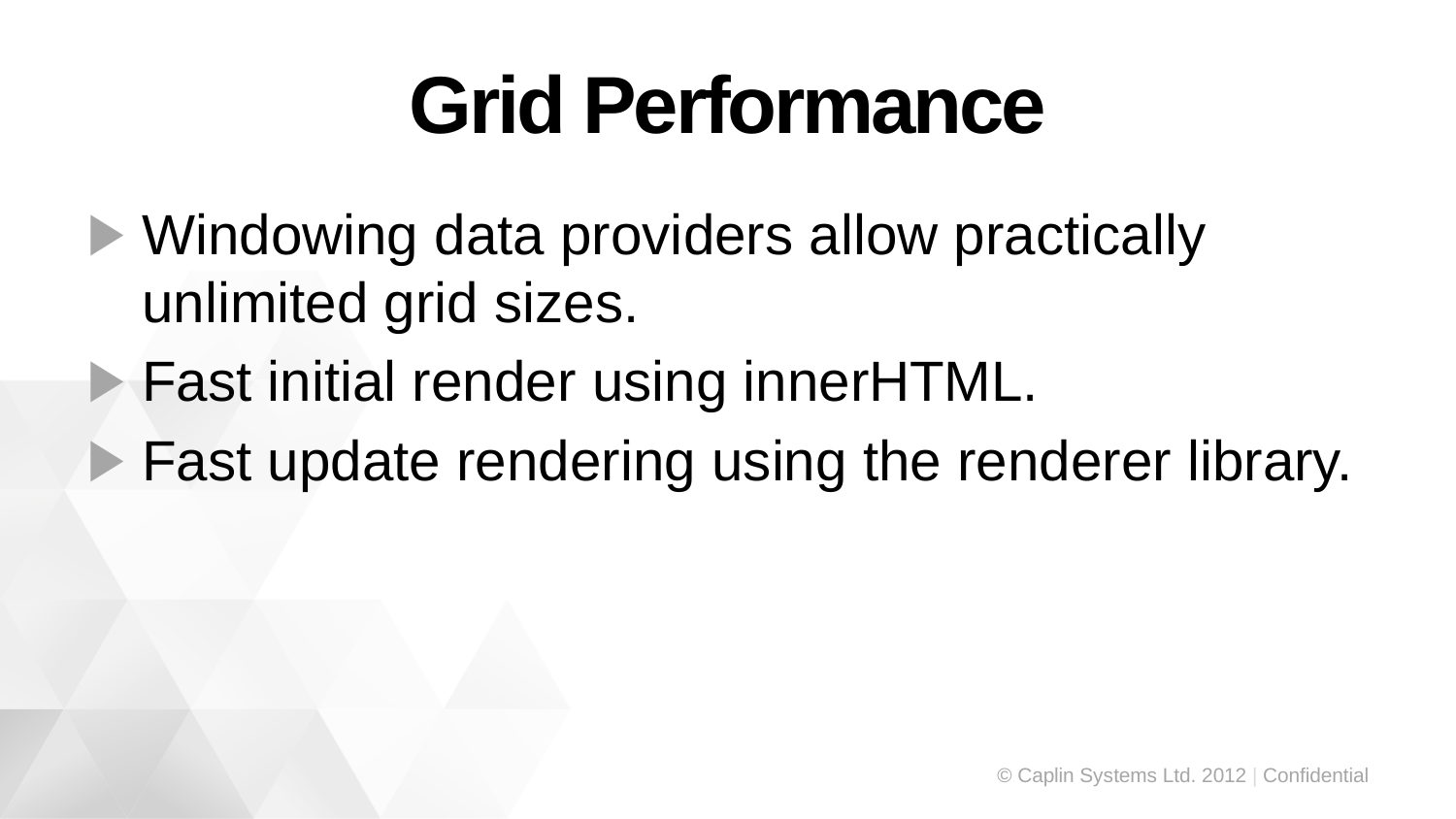

# Grid Performance
Windowing data providers allow practically unlimited grid sizes.
Fast initial render using innerHTML.
Fast update rendering using the renderer library.